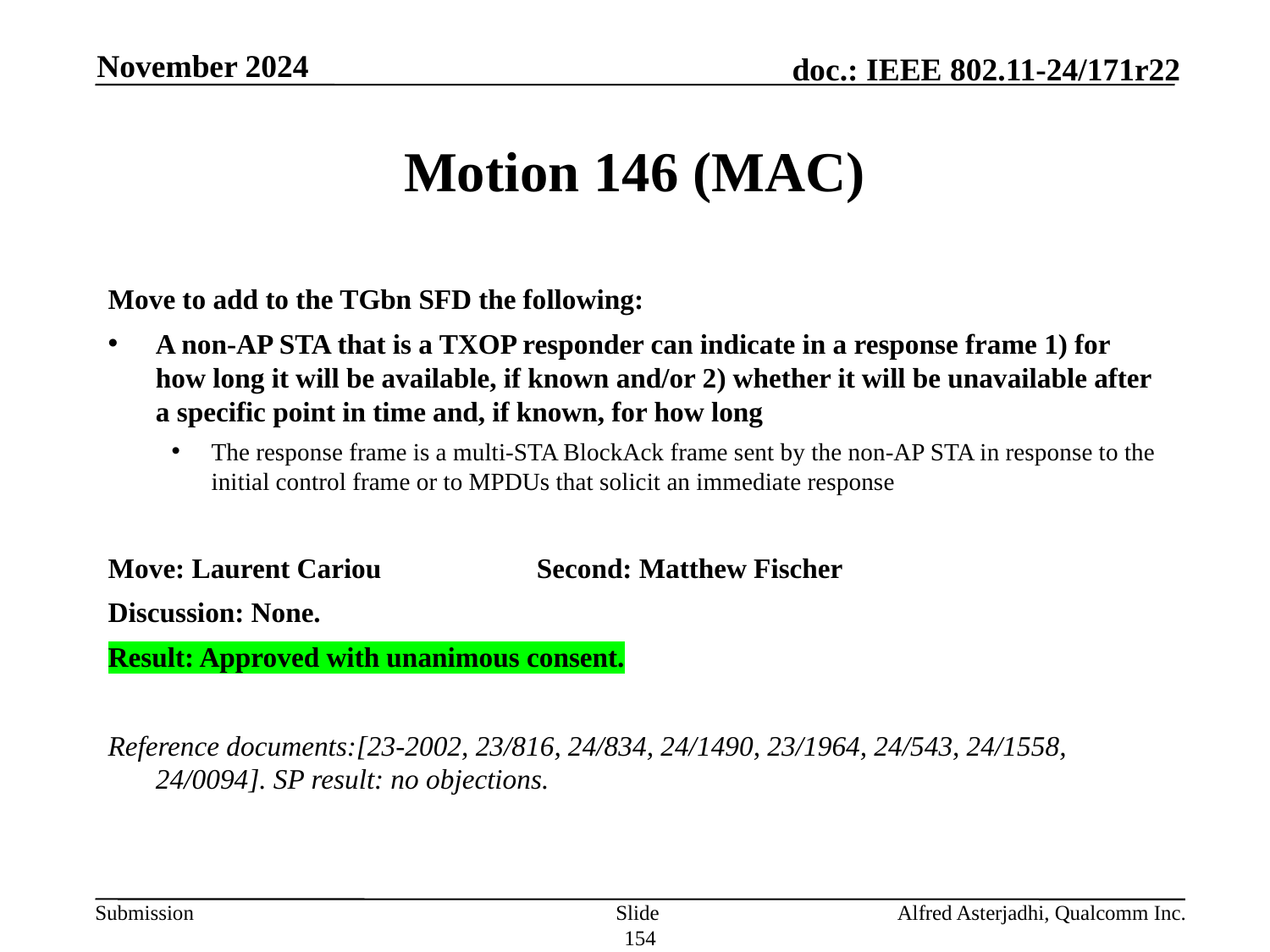

November 2024
# Motion 146 (MAC)
Move to add to the TGbn SFD the following:
A non-AP STA that is a TXOP responder can indicate in a response frame 1) for how long it will be available, if known and/or 2) whether it will be unavailable after a specific point in time and, if known, for how long
The response frame is a multi-STA BlockAck frame sent by the non-AP STA in response to the initial control frame or to MPDUs that solicit an immediate response

Move: Laurent Cariou 		Second: Matthew Fischer
Discussion: None.
Result: Approved with unanimous consent.

Reference documents:[23-2002, 23/816, 24/834, 24/1490, 23/1964, 24/543, 24/1558, 24/0094]. SP result: no objections.

Slide 154
Alfred Asterjadhi, Qualcomm Inc.